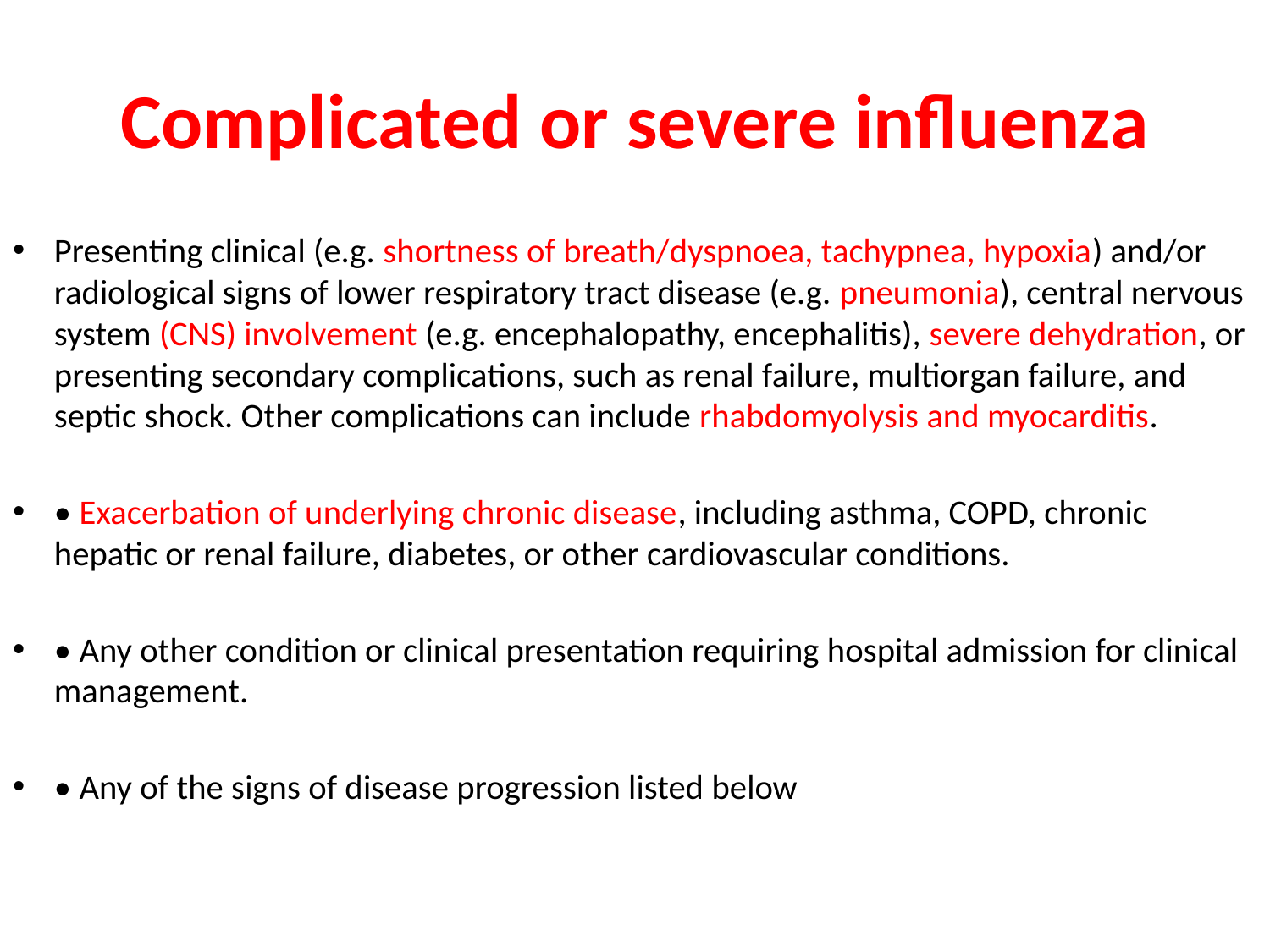

# Complicated or severe influenza
Presenting clinical (e.g. shortness of breath/dyspnoea, tachypnea, hypoxia) and/or radiological signs of lower respiratory tract disease (e.g. pneumonia), central nervous system (CNS) involvement (e.g. encephalopathy, encephalitis), severe dehydration, or presenting secondary complications, such as renal failure, multiorgan failure, and septic shock. Other complications can include rhabdomyolysis and myocarditis.

• Exacerbation of underlying chronic disease, including asthma, COPD, chronic hepatic or renal failure, diabetes, or other cardiovascular conditions.

• Any other condition or clinical presentation requiring hospital admission for clinical management.

• Any of the signs of disease progression listed below